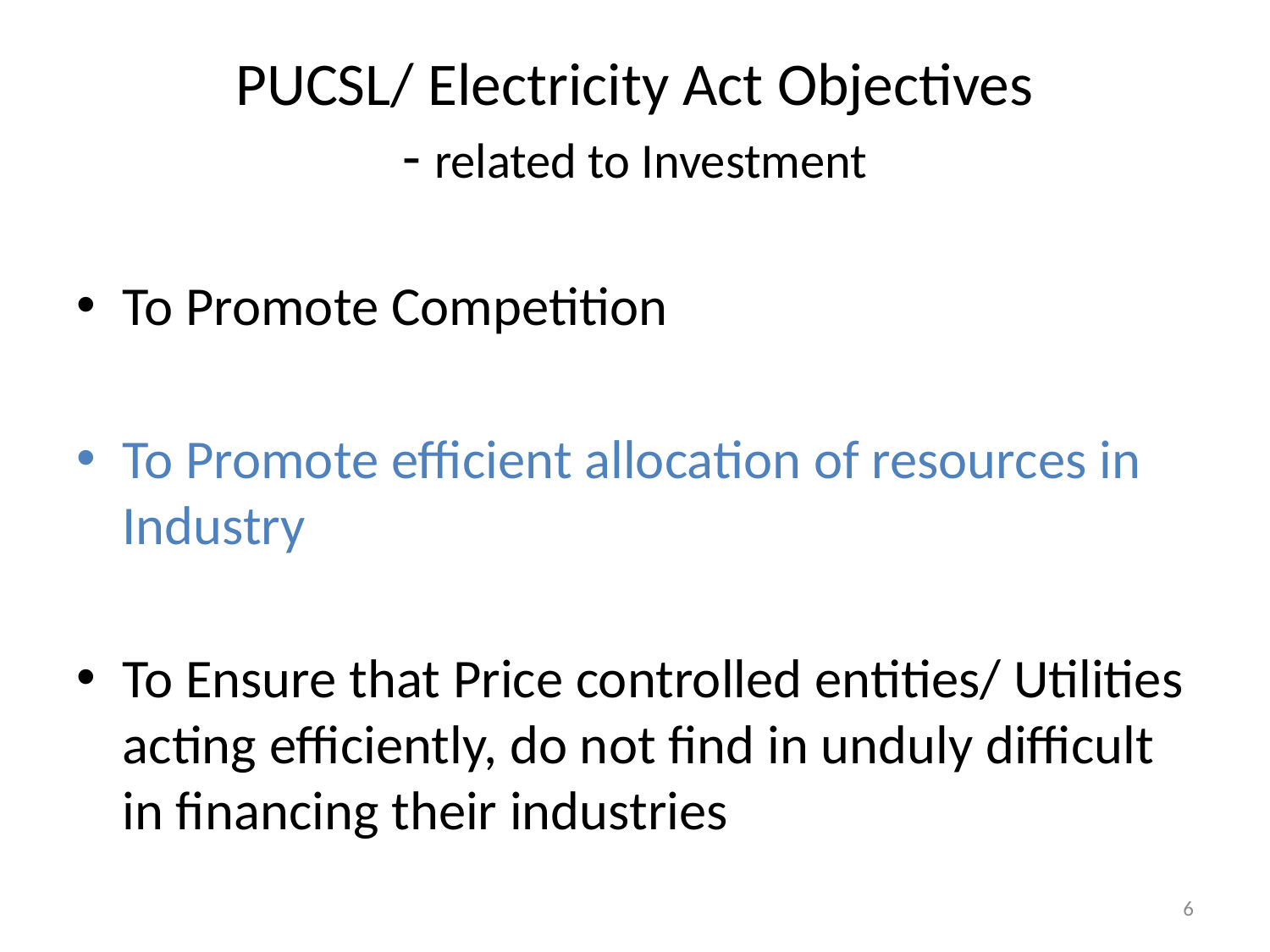

# PUCSL/ Electricity Act Objectives - related to Investment
To Promote Competition

To Promote efficient allocation of resources in Industry

To Ensure that Price controlled entities/ Utilities acting efficiently, do not find in unduly difficult in financing their industries
6